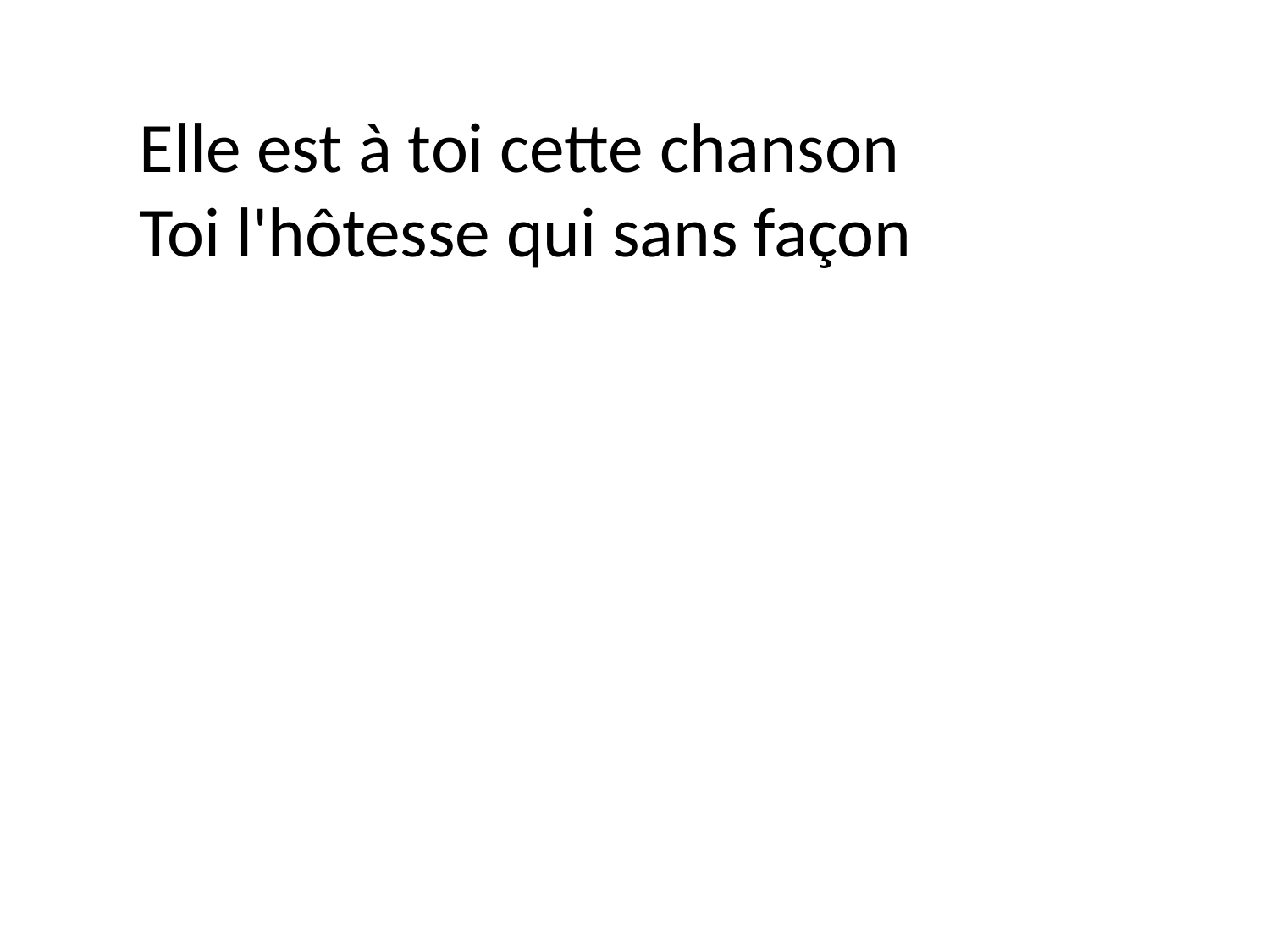

Elle est à toi cette chanson
Toi l'hôtesse qui sans façon